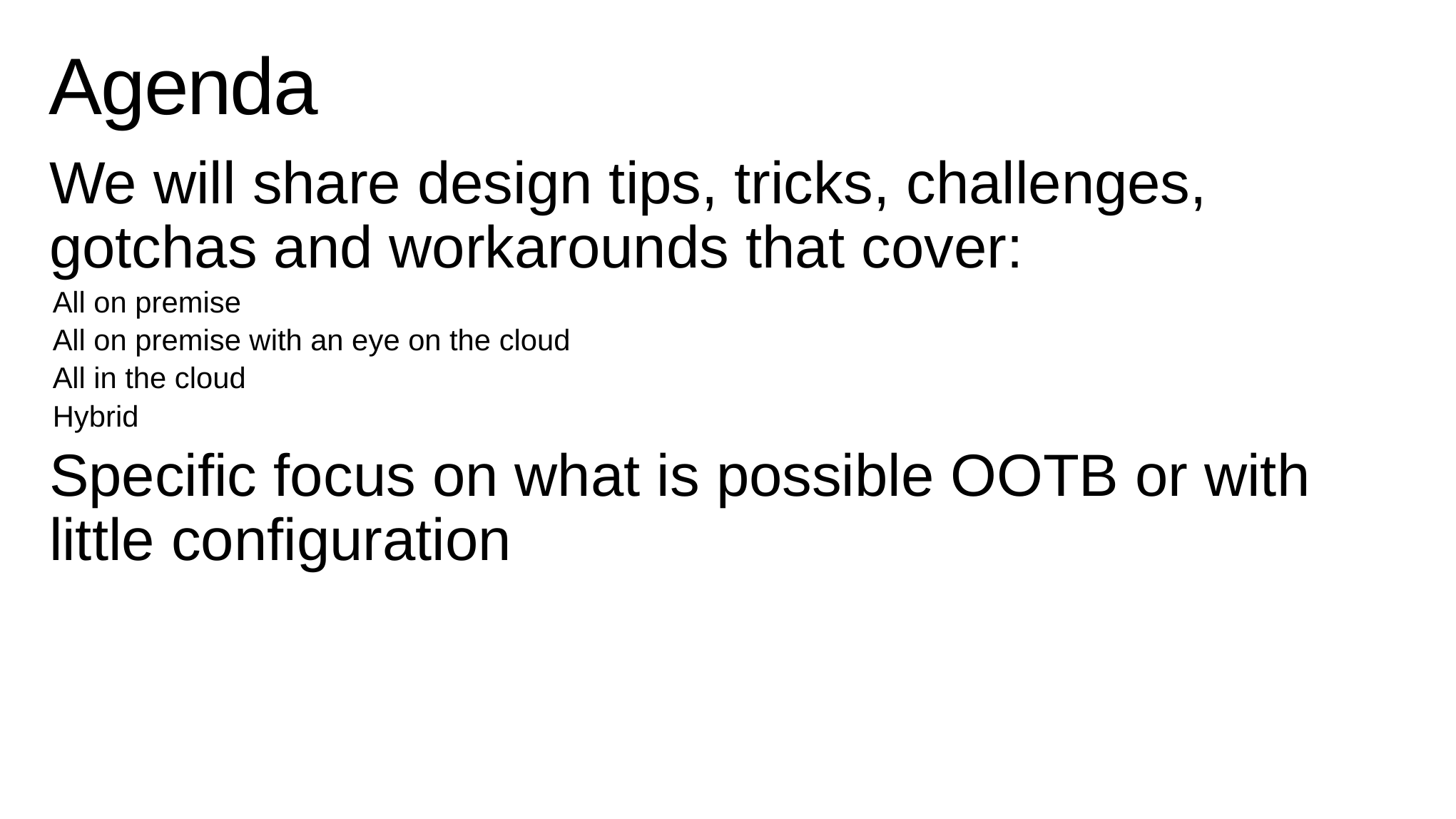

# Agenda
We will share design tips, tricks, challenges, gotchas and workarounds that cover:
All on premise
All on premise with an eye on the cloud
All in the cloud
Hybrid
Specific focus on what is possible OOTB or with little configuration